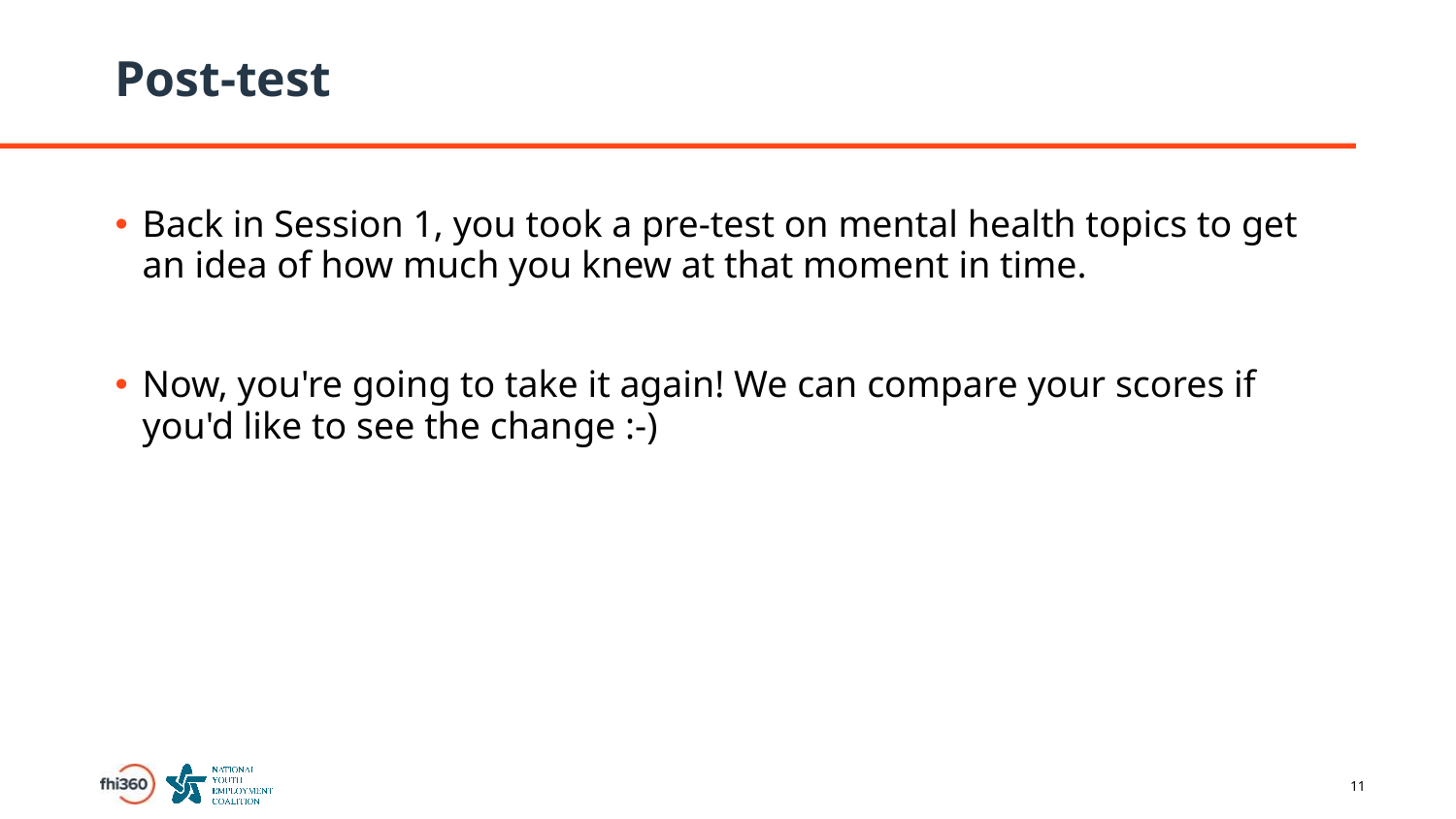

# Post-test
Back in Session 1, you took a pre-test on mental health topics to get an idea of how much you knew at that moment in time.

Now, you're going to take it again! We can compare your scores if you'd like to see the change :-)